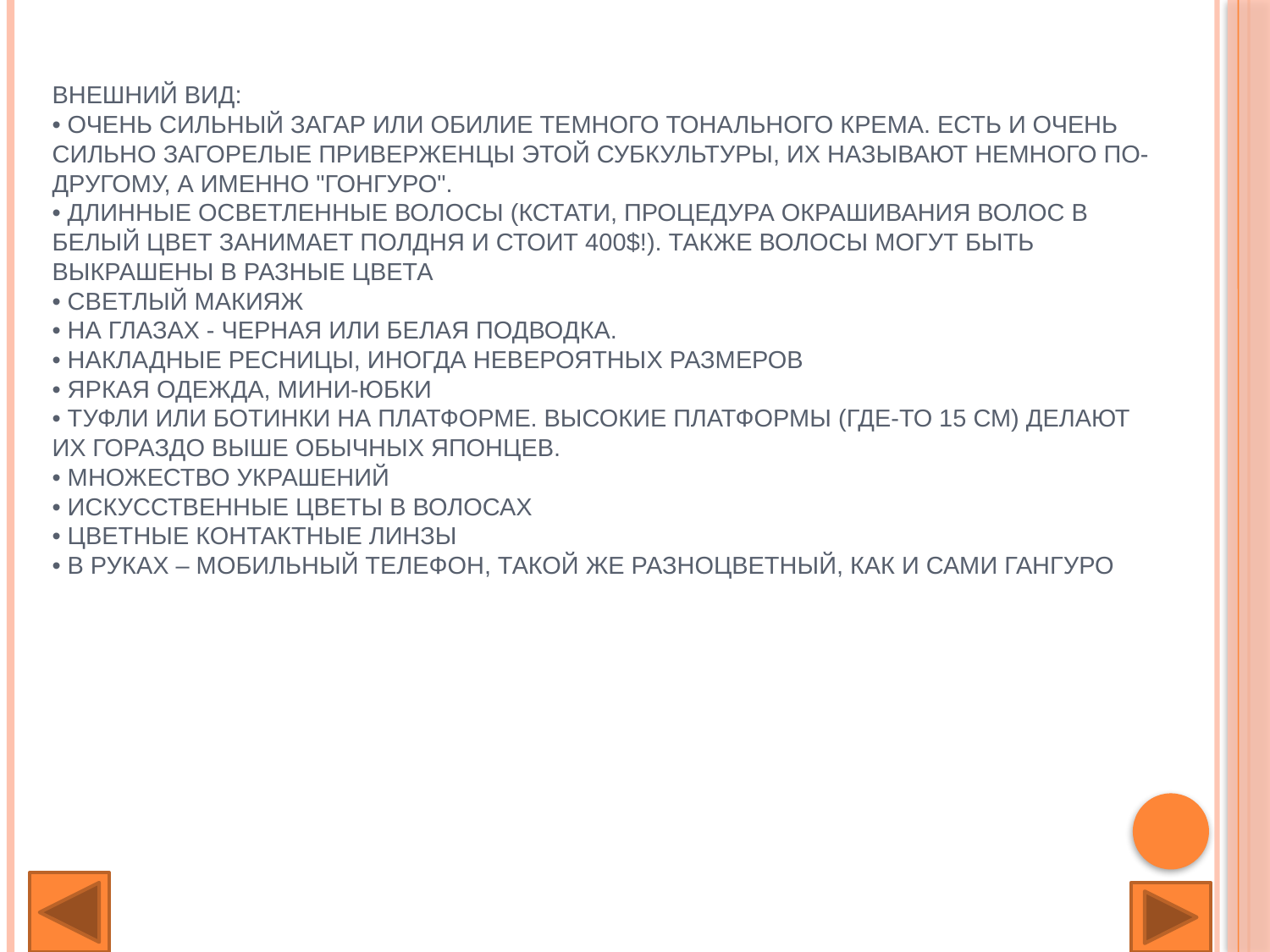

# Внешний вид: • очень сильный загар или обилие темного тонального крема. Есть и ОЧЕНЬ сильно загорелые приверженцы этой субкультуры, их называют немного по-другому, а именно "гонгуро". • длинные осветленные волосы (кстати, процедура окрашивания волос в белый цвет занимает полдня и стоит 400$!). Также волосы могут быть выкрашены в разные цвета • светлый макияж  • на глазах - черная или белая подводка. • накладные ресницы, иногда невероятных размеров • яркая одежда, мини-юбки • туфли или ботинки на платформе. Высокие платформы (где-то 15 см) делают их гораздо выше обычных японцев.  • множество украшений • искусственные цветы в волосах • цветные контактные линзы • в руках – мобильный телефон, такой же разноцветный, как и сами гангуро